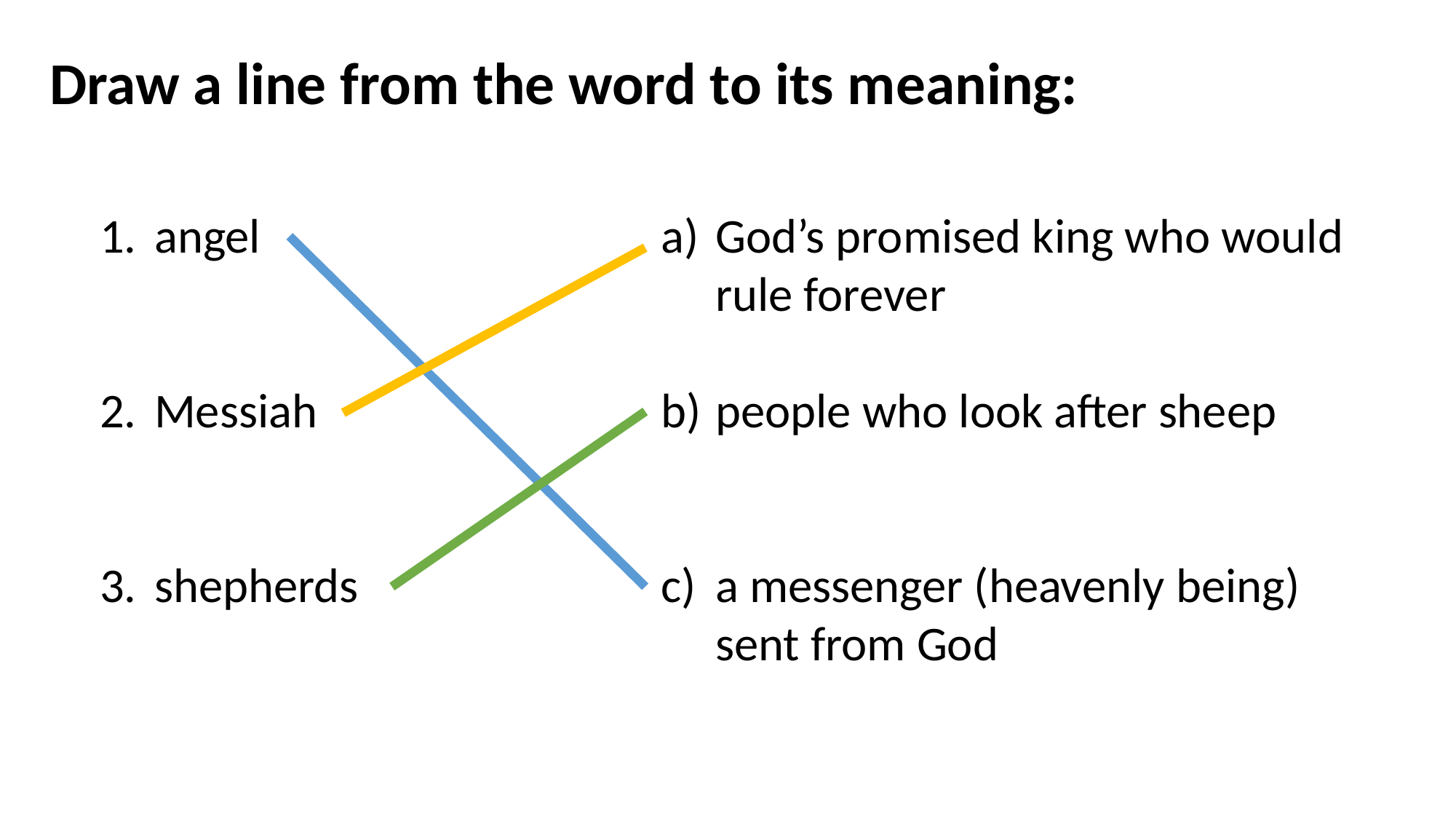

# Draw a line from the word to its meaning:
angel

Messiah

shepherds

God’s promised king who would rule forever

people who look after sheep

a messenger (heavenly being)
sent from God